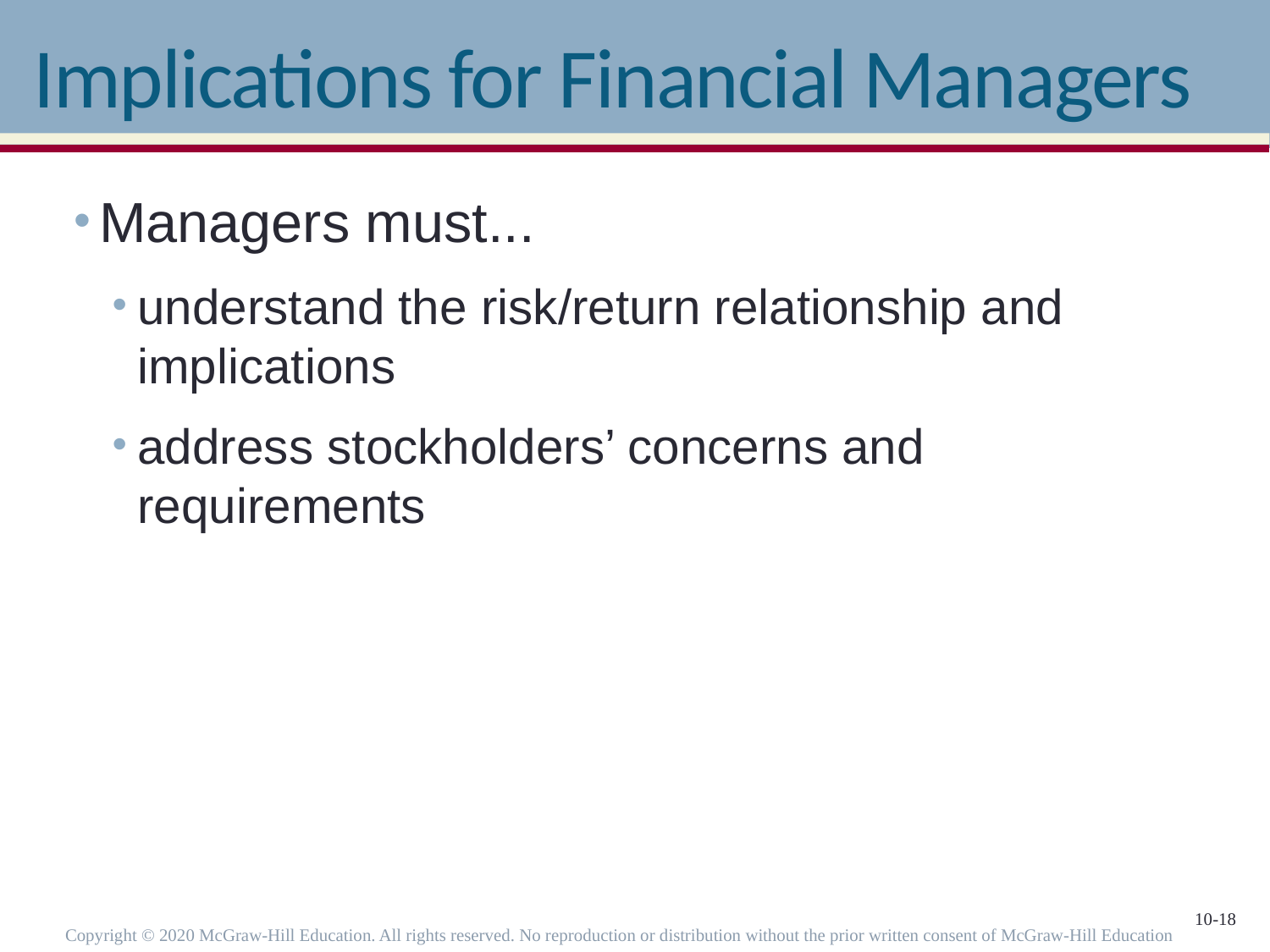

# Implications for Financial Managers
Managers must...
understand the risk/return relationship and implications
address stockholders’ concerns and requirements
Copyright © 2020 McGraw-Hill Education. All rights reserved. No reproduction or distribution without the prior written consent of McGraw-Hill Education